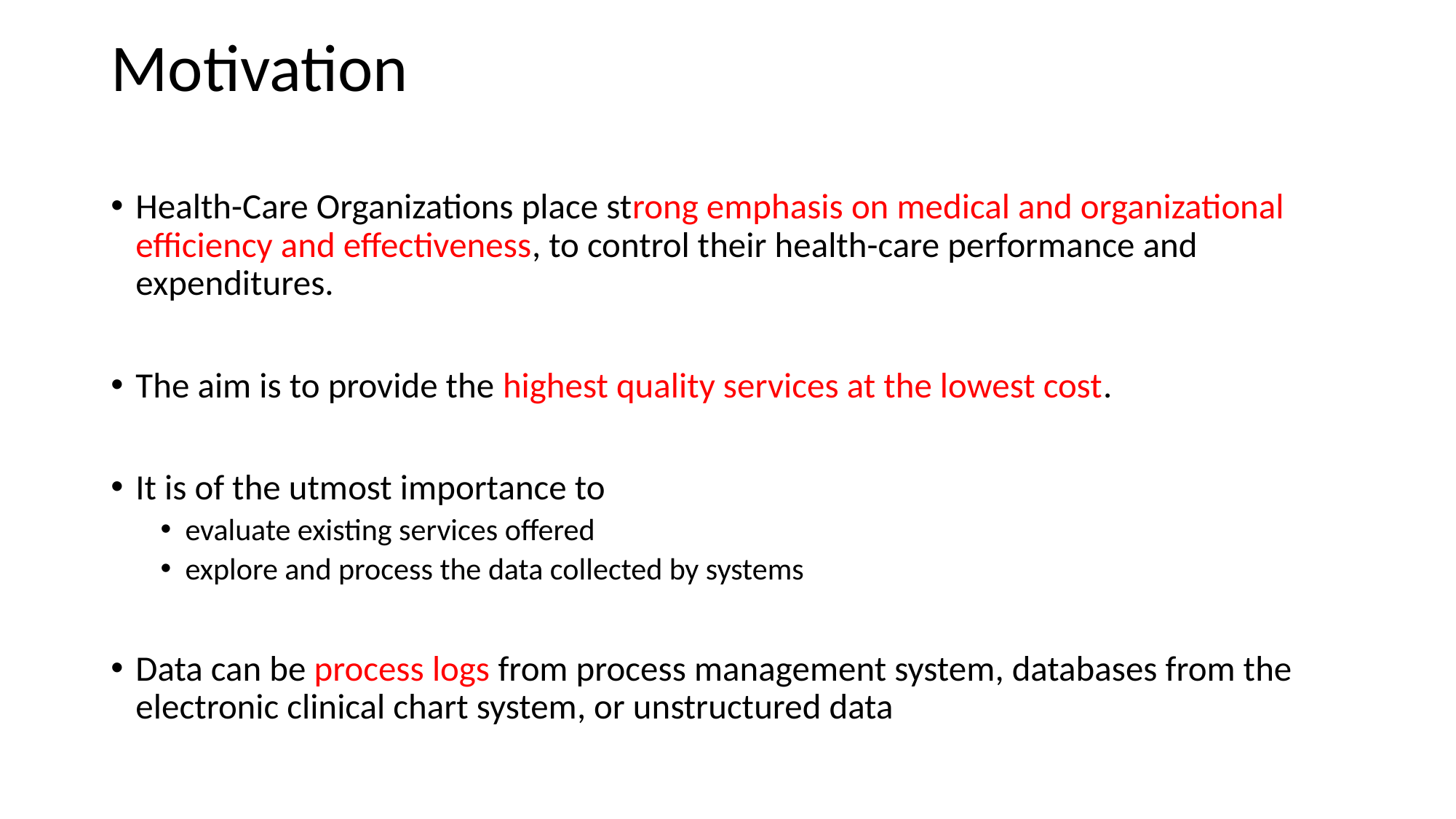

# Motivation
Health-Care Organizations place strong emphasis on medical and organizational efficiency and effectiveness, to control their health-care performance and expenditures.

The aim is to provide the highest quality services at the lowest cost.

It is of the utmost importance to
evaluate existing services offered
explore and process the data collected by systems

Data can be process logs from process management system, databases from the electronic clinical chart system, or unstructured data